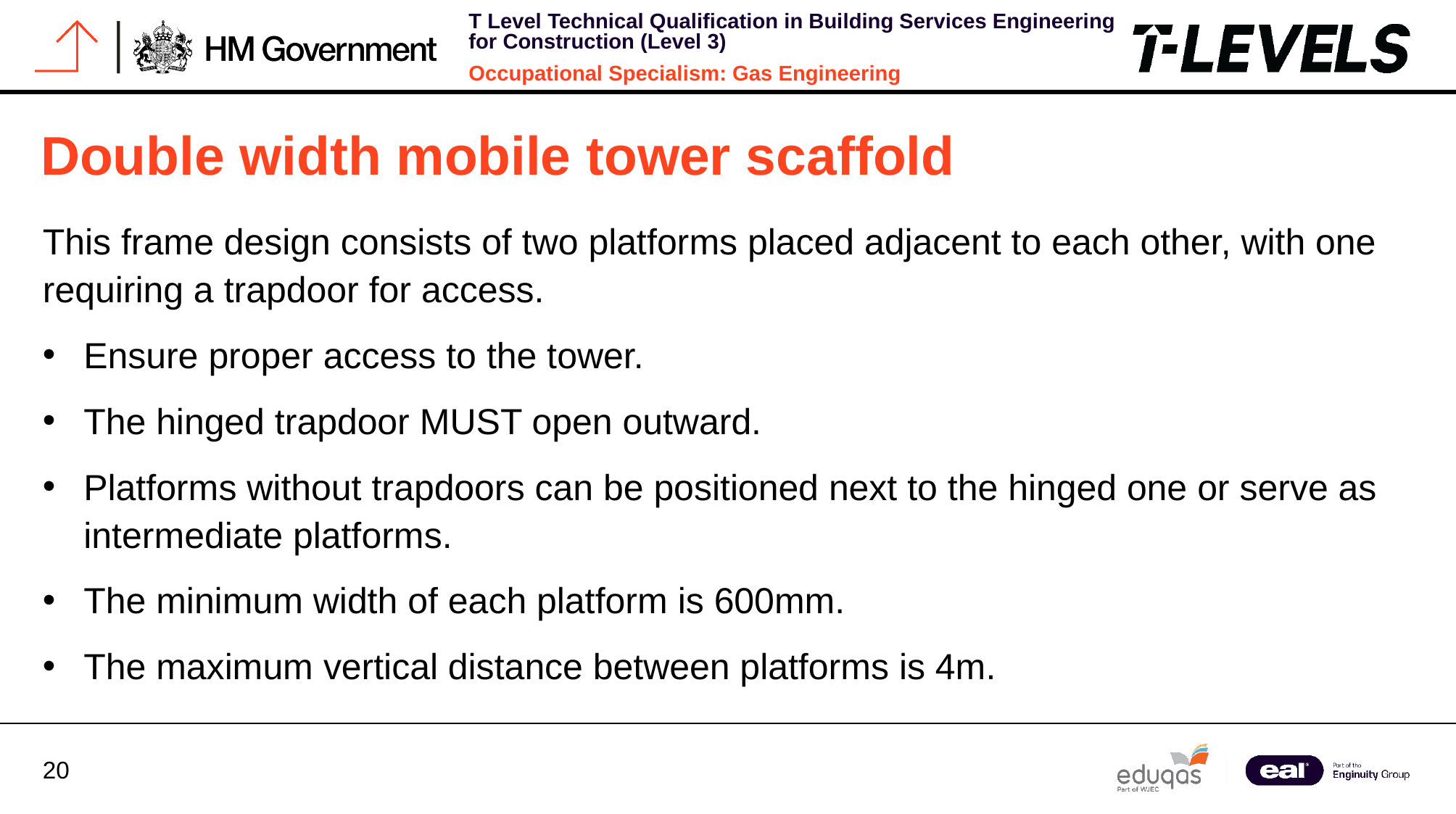

Double width mobile tower scaffold
This frame design consists of two platforms placed adjacent to each other, with one requiring a trapdoor for access.
Ensure proper access to the tower.
The hinged trapdoor MUST open outward.
Platforms without trapdoors can be positioned next to the hinged one or serve as intermediate platforms.
The minimum width of each platform is 600mm.
The maximum vertical distance between platforms is 4m.